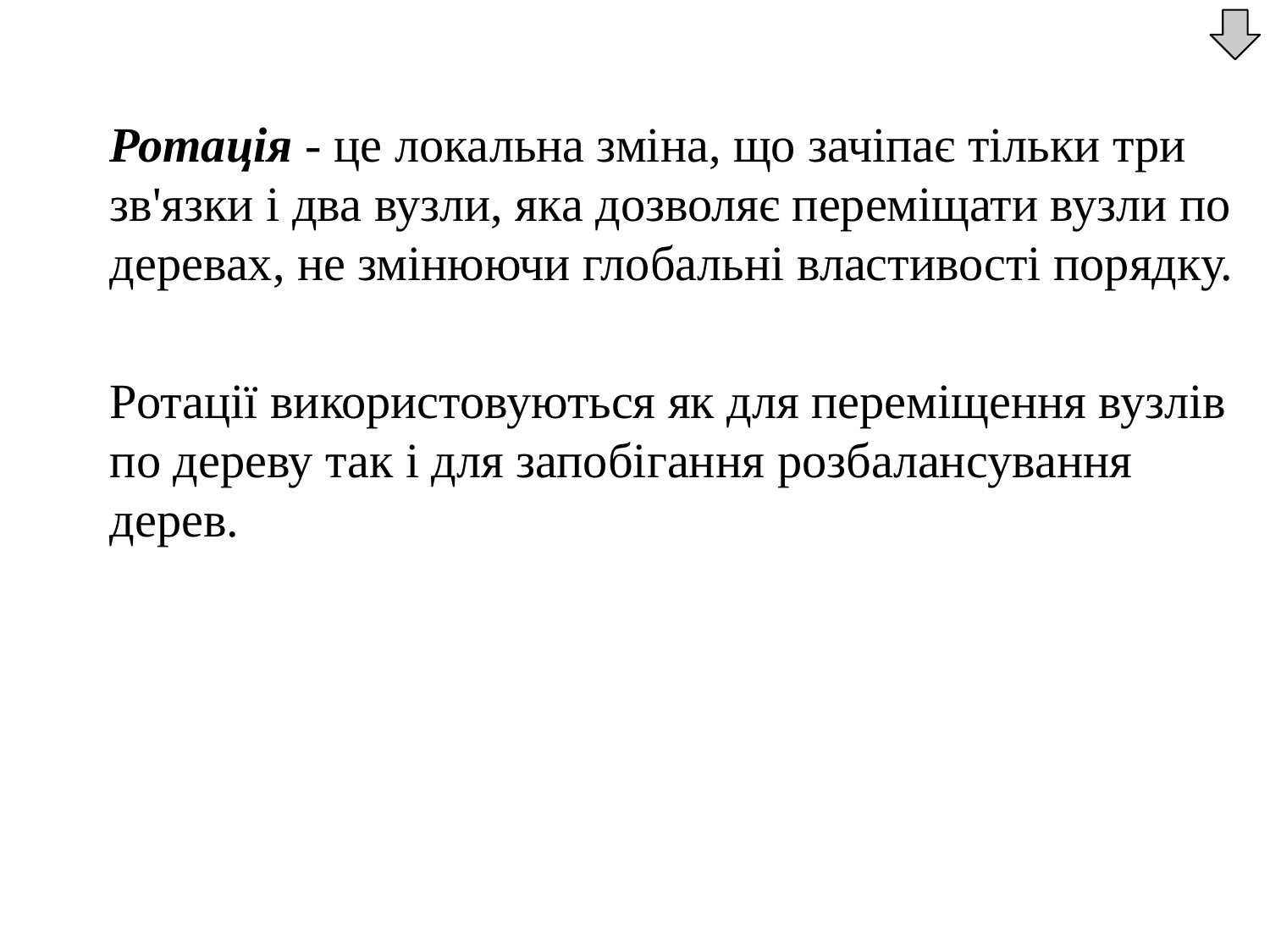

Ротація - це локальна зміна, що зачіпає тільки три зв'язки і два вузли, яка дозволяє переміщати вузли по деревах, не змінюючи глобальні властивості порядку.

	Ротації використовуються як для переміщення вузлів по дереву так і для запобігання розбалансування дерев.